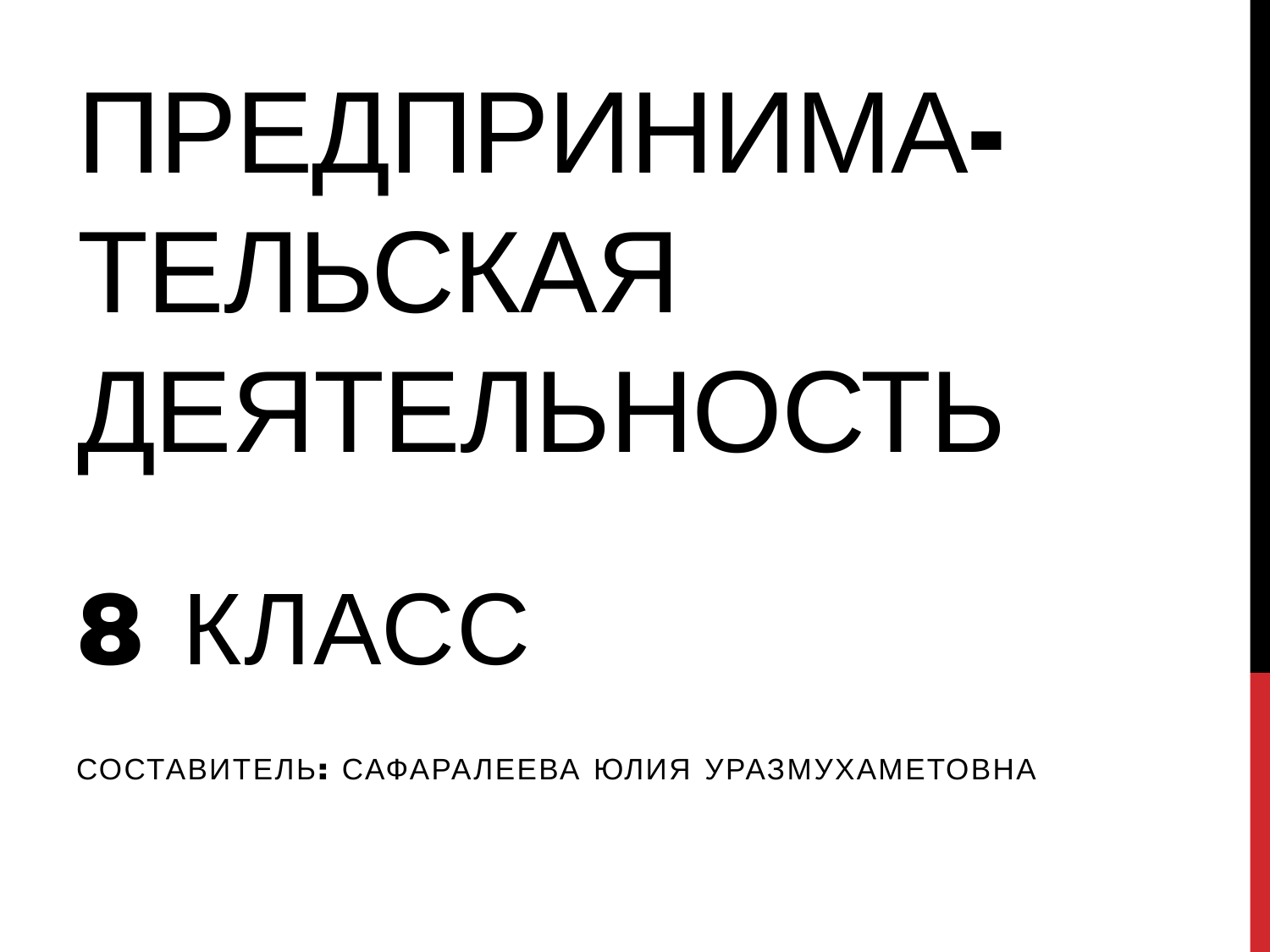

# Предпринима-тельская деятельность
8 класс

Составитель: Сафаралеева Юлия Уразмухаметовна